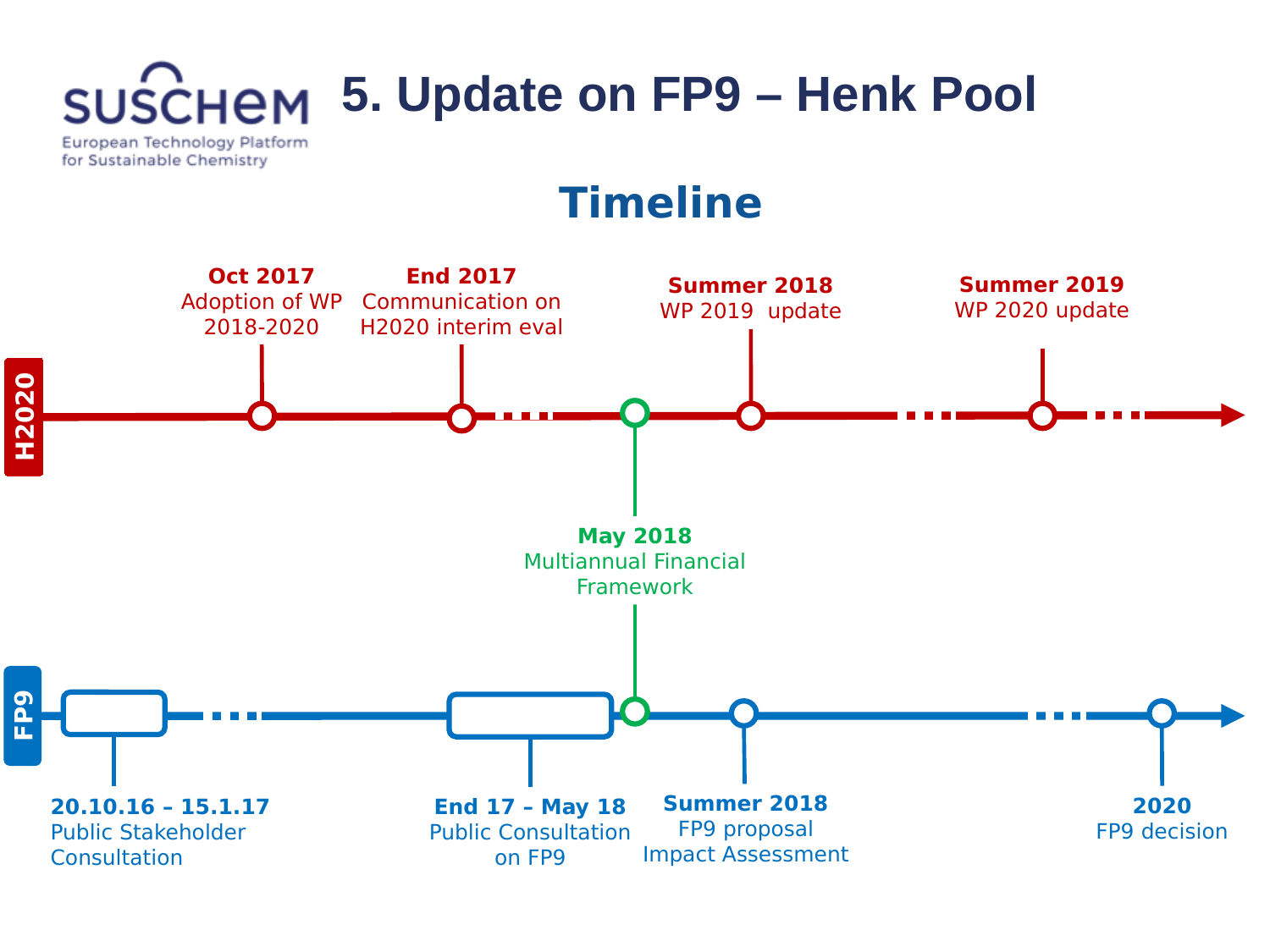

# 5. Update on FP9 – Henk Pool
Timeline
Oct 2017
Adoption of WP 2018-2020
End 2017
Communication on H2020 interim eval
Summer 2019
WP 2020 update
Summer 2018
WP 2019  update
H2020

May 2018
Multiannual Financial Framework

FP9

Summer 2018
FP9 proposal
Impact Assessment
2020
FP9 decision
20.10.16 – 15.1.17
Public Stakeholder Consultation
End 17 – May 18
Public Consultation
on FP9